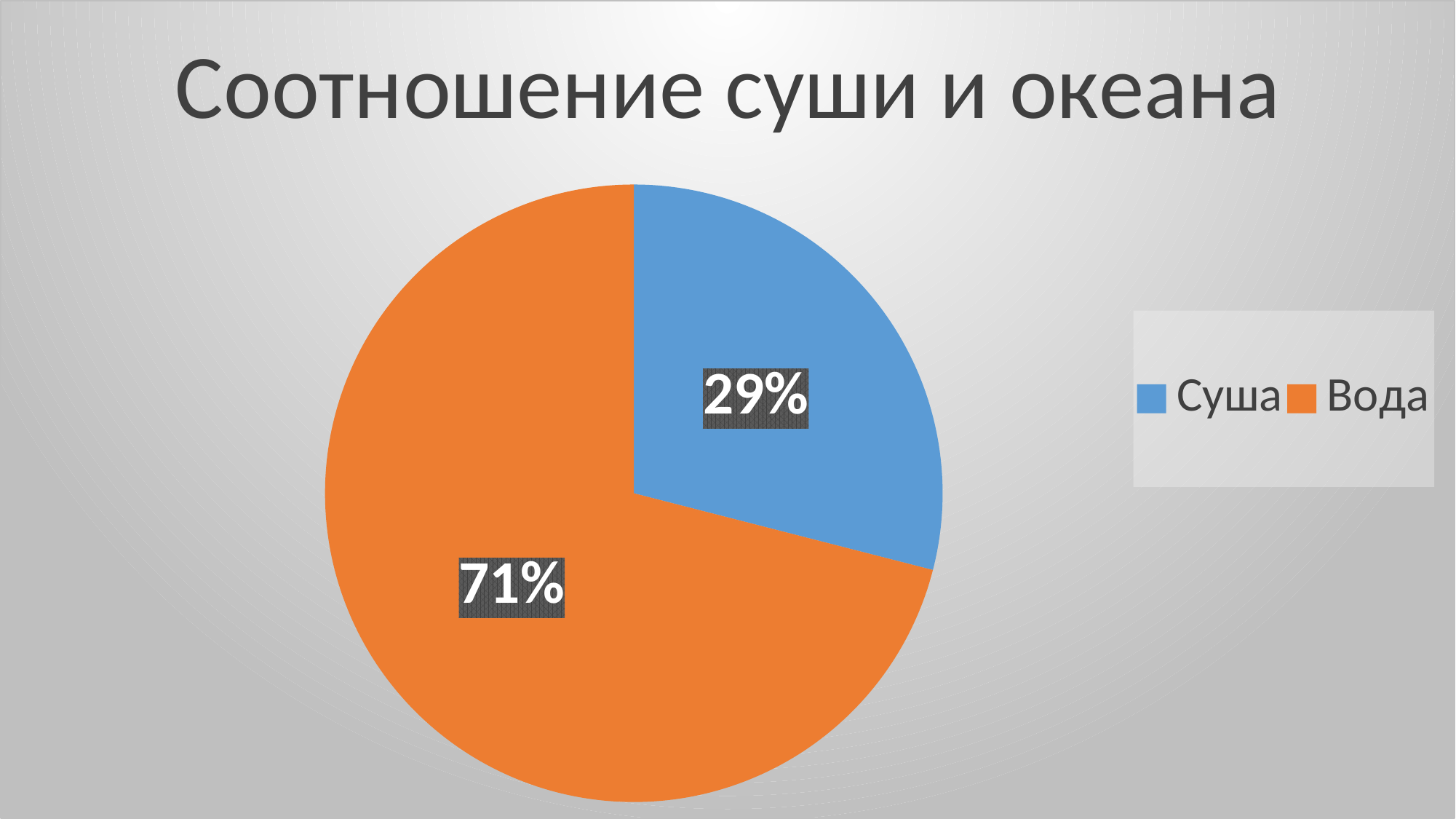

### Chart: Соотношение суши и океана

| Category | Продажи |
|---|---|
| Суша | 29.0 |
| Вода | 71.0 |